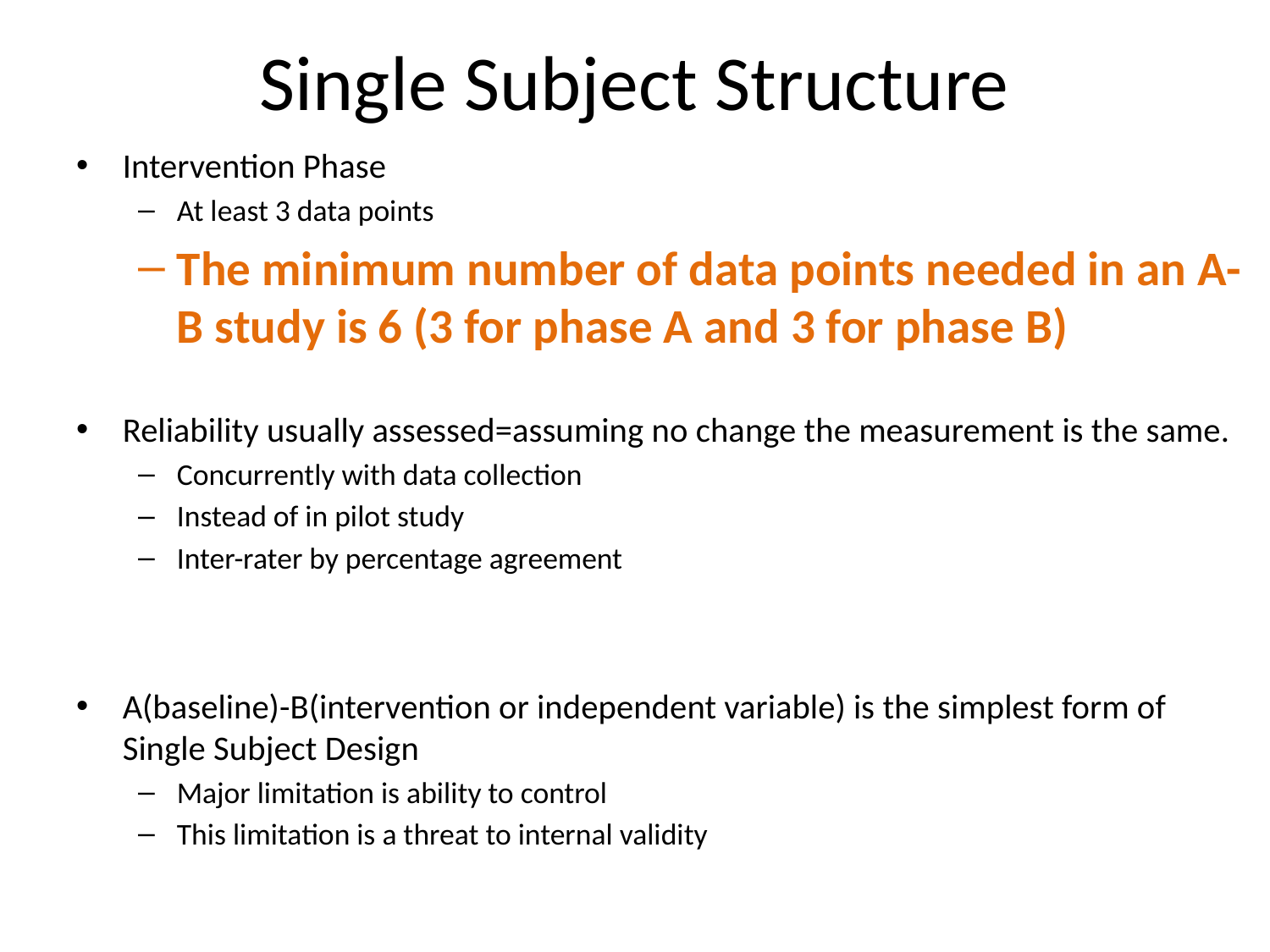

# Single Subject Structure
Intervention Phase
At least 3 data points
The minimum number of data points needed in an A-B study is 6 (3 for phase A and 3 for phase B)

Reliability usually assessed=assuming no change the measurement is the same.
Concurrently with data collection
Instead of in pilot study
Inter-rater by percentage agreement

A(baseline)-B(intervention or independent variable) is the simplest form of Single Subject Design
Major limitation is ability to control
This limitation is a threat to internal validity